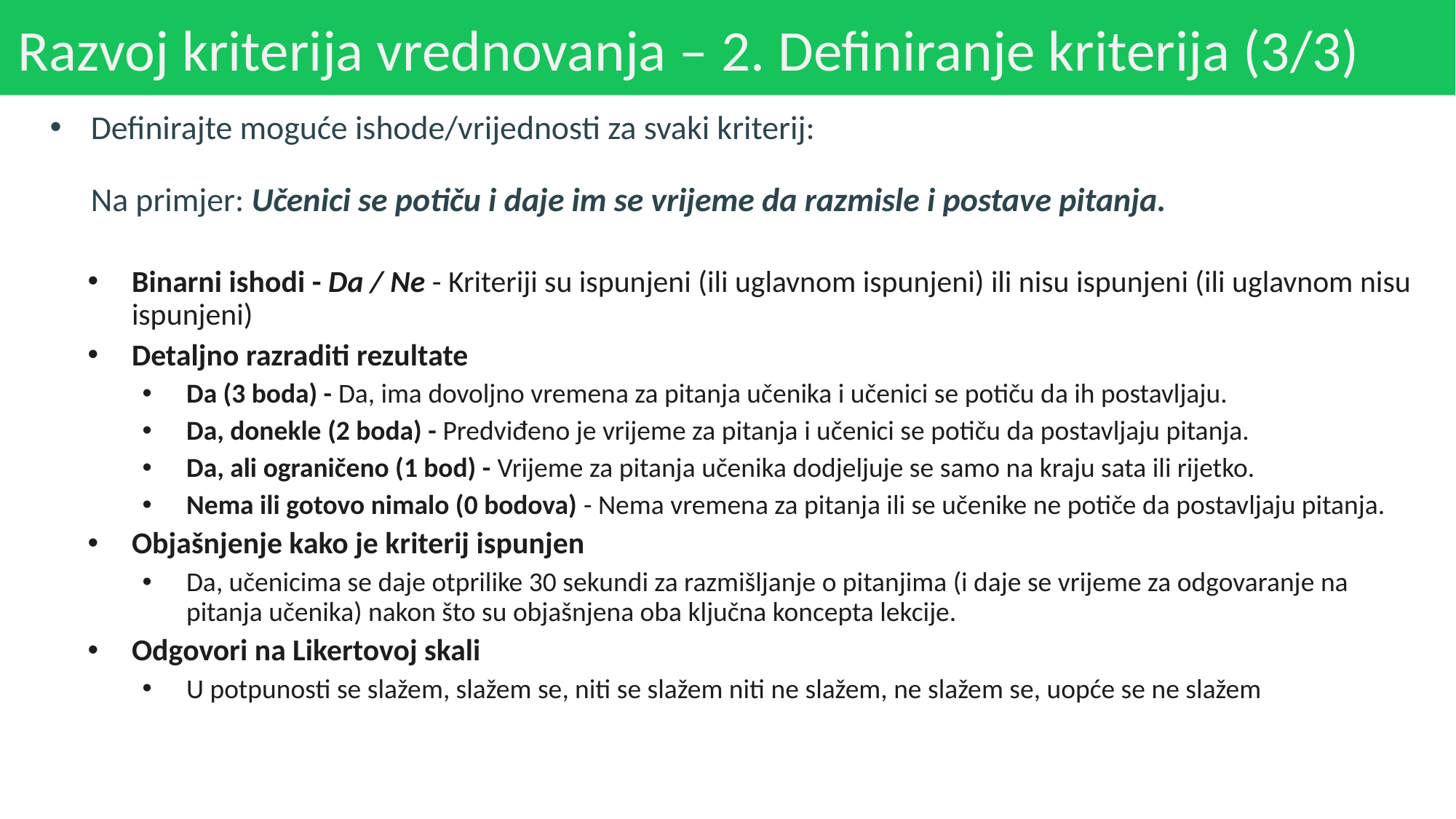

# Razvoj kriterija vrednovanja – 2. Definiranje kriterija (3/3)
Definirajte moguće ishode/vrijednosti za svaki kriterij:
Na primjer: Učenici se potiču i daje im se vrijeme da razmisle i postave pitanja.
Binarni ishodi - Da / Ne - Kriteriji su ispunjeni (ili uglavnom ispunjeni) ili nisu ispunjeni (ili uglavnom nisu ispunjeni)
Detaljno razraditi rezultate
Da (3 boda) - Da, ima dovoljno vremena za pitanja učenika i učenici se potiču da ih postavljaju.
Da, donekle (2 boda) - Predviđeno je vrijeme za pitanja i učenici se potiču da postavljaju pitanja.
Da, ali ograničeno (1 bod) - Vrijeme za pitanja učenika dodjeljuje se samo na kraju sata ili rijetko.
Nema ili gotovo nimalo (0 bodova) - Nema vremena za pitanja ili se učenike ne potiče da postavljaju pitanja.
Objašnjenje kako je kriterij ispunjen
Da, učenicima se daje otprilike 30 sekundi za razmišljanje o pitanjima (i daje se vrijeme za odgovaranje na pitanja učenika) nakon što su objašnjena oba ključna koncepta lekcije.
Odgovori na Likertovoj skali
U potpunosti se slažem, slažem se, niti se slažem niti ne slažem, ne slažem se, uopće se ne slažem